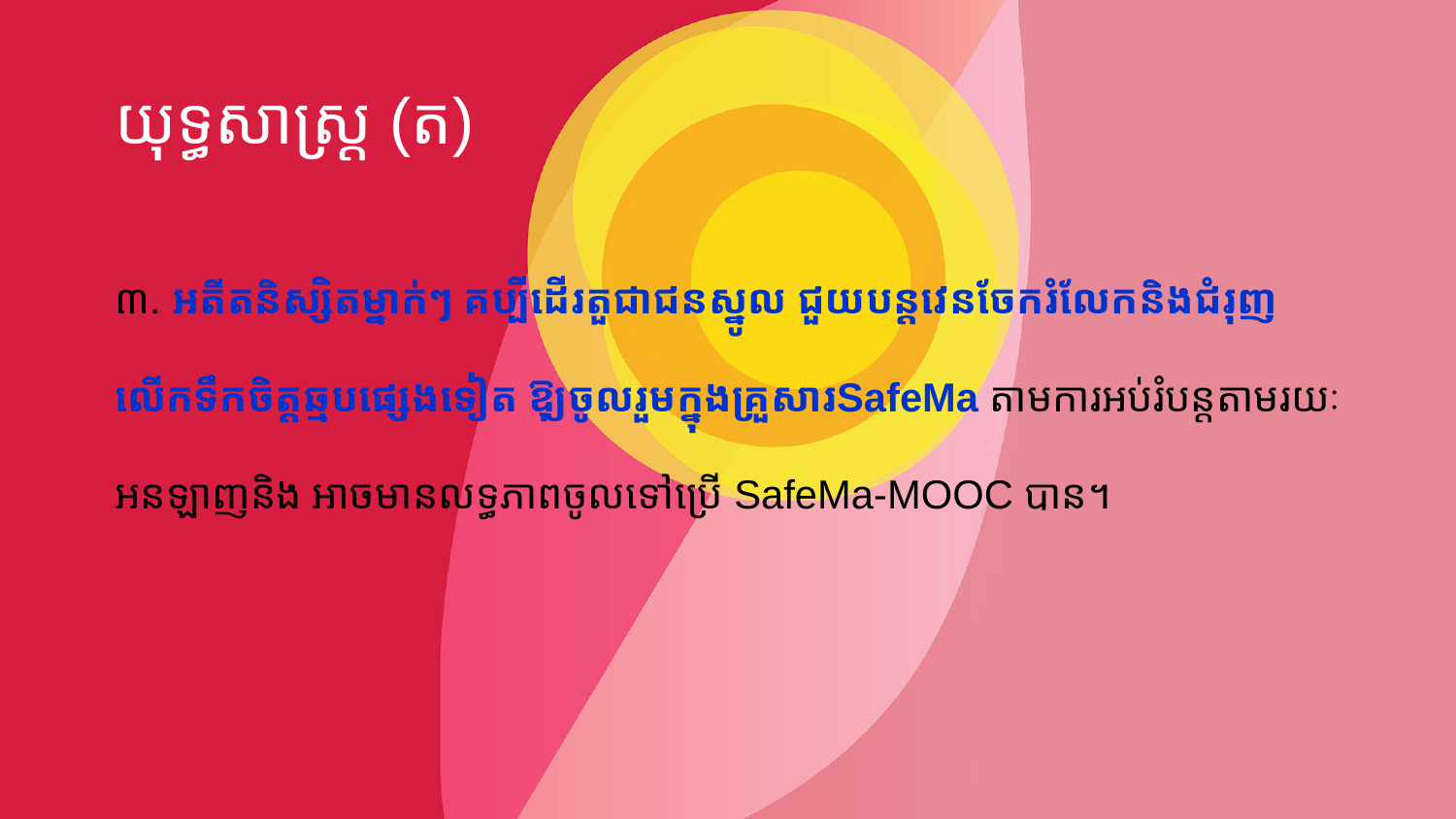

# យុទ្ធសាស្ត្រ (ត)
៣. អតីតនិស្សិតម្នាក់ៗ គប្បីដើរតួជាជនស្នូល ជួយបន្តវេនចែករំលែកនិងជំរុញលើកទឹកចិត្តឆ្មបផ្សេងទៀត ឱុ្យចូលរួមក្នុងគ្រួសារSafeMa តាមការអប់រំបន្តតាមរយៈអនឡាញនិង អាចមានលទ្ធភាពចូលទៅប្រើ SafeMa-MOOC បាន។